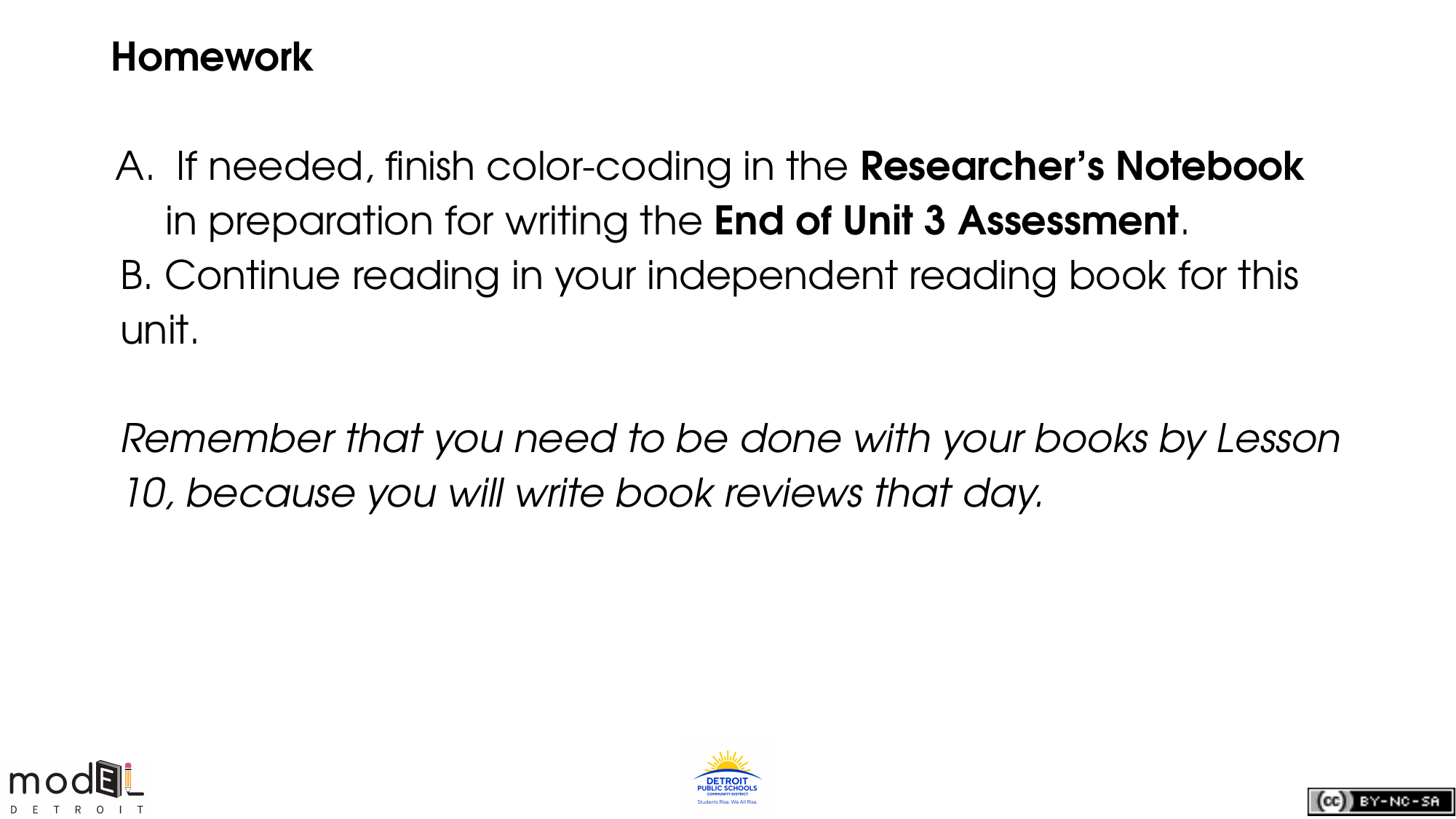

Homework

 If needed, finish color-coding in the Researcher’s Notebook in preparation for writing the End of Unit 3 Assessment.
B. Continue reading in your independent reading book for this unit.

Remember that you need to be done with your books by Lesson 10, because you will write book reviews that day.